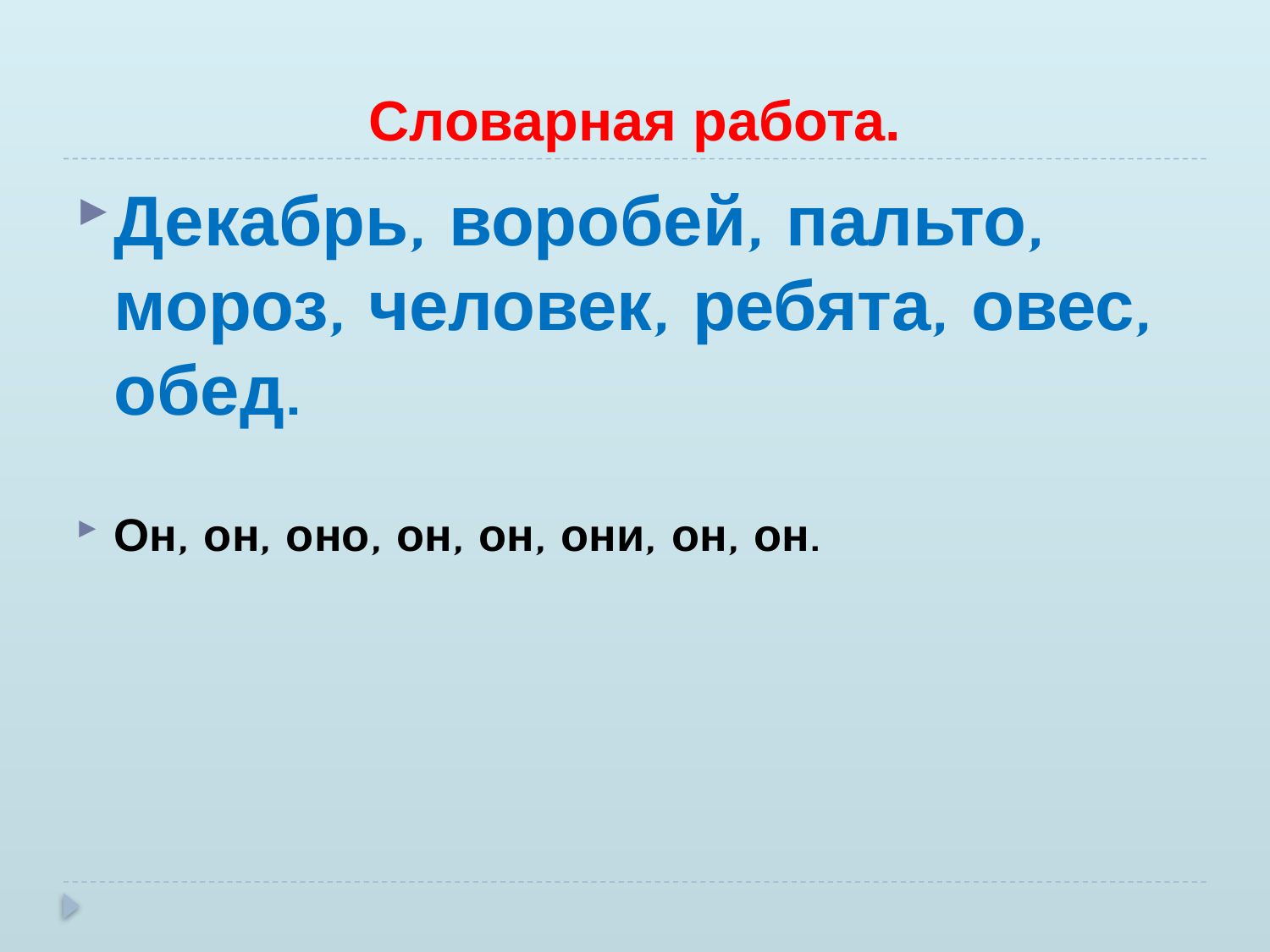

# Словарная работа.
Декабрь, воробей, пальто, мороз, человек, ребята, овес, обед.

Он, он, оно, он, он, они, он, он.